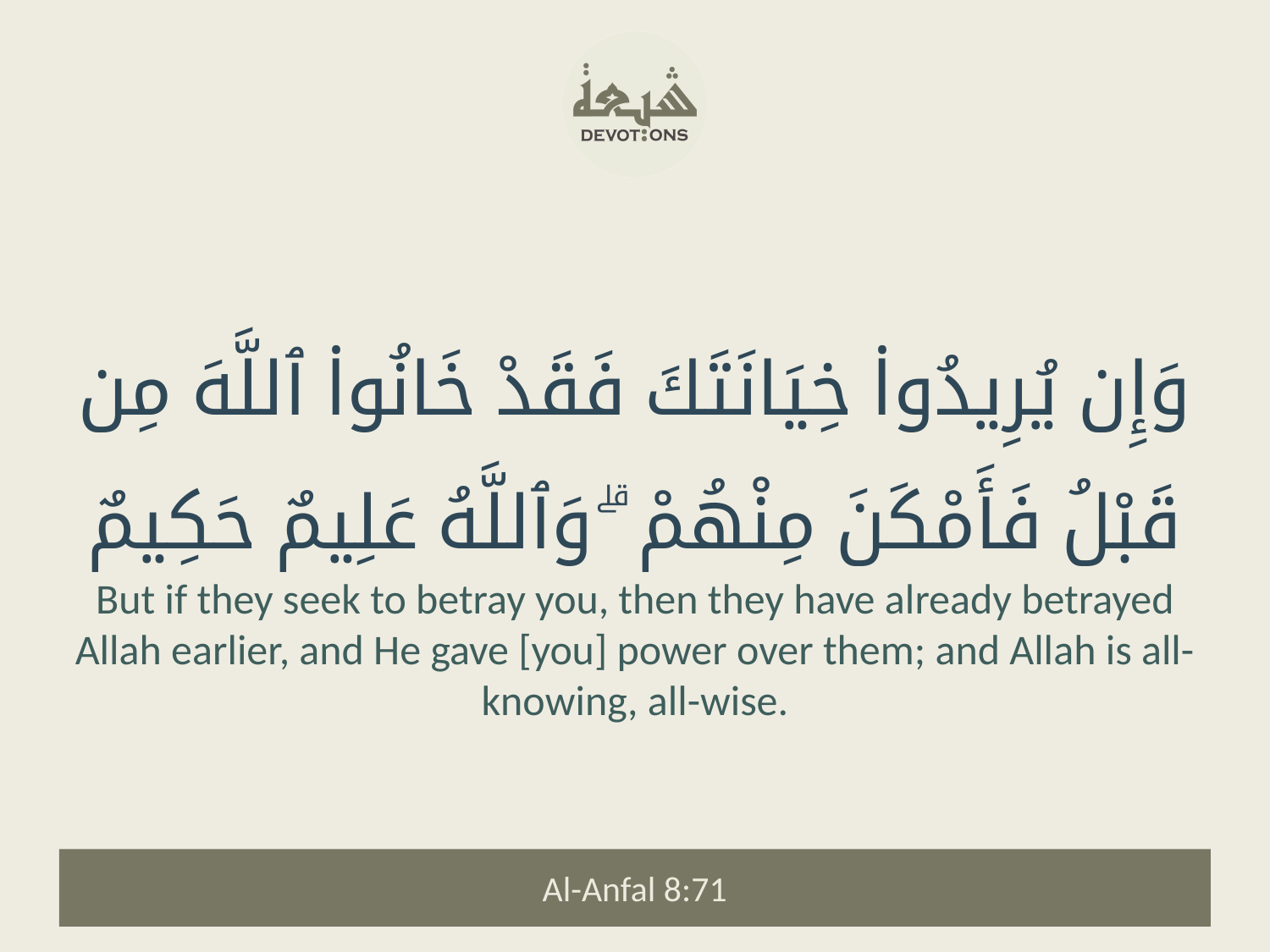

وَإِن يُرِيدُوا۟ خِيَانَتَكَ فَقَدْ خَانُوا۟ ٱللَّهَ مِن قَبْلُ فَأَمْكَنَ مِنْهُمْ ۗ وَٱللَّهُ عَلِيمٌ حَكِيمٌ
But if they seek to betray you, then they have already betrayed Allah earlier, and He gave [you] power over them; and Allah is all-knowing, all-wise.
Al-Anfal 8:71